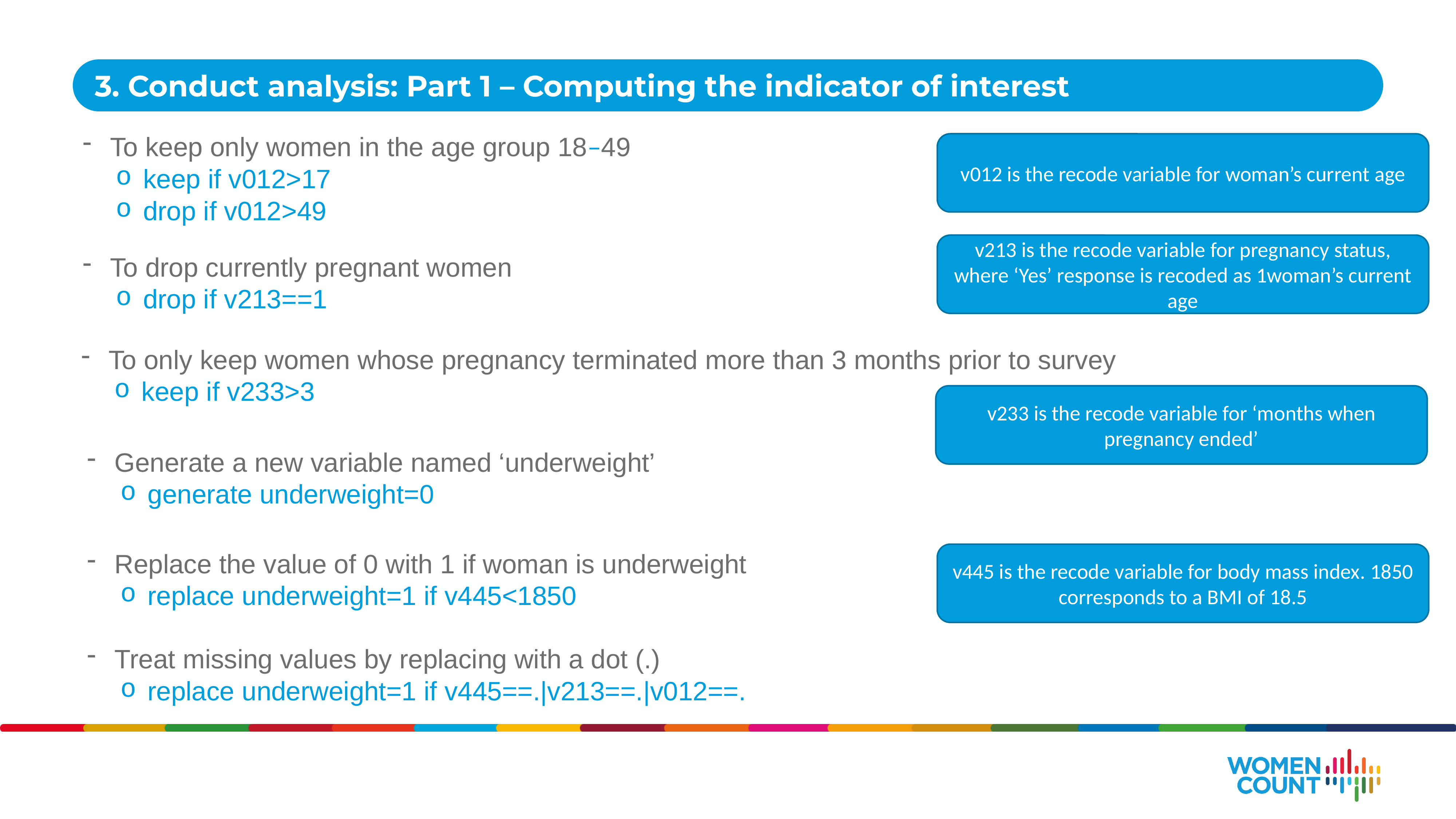

3. Conduct analysis: Part 1 – Computing the indicator of interest
To keep only women in the age group 18–49
keep if v012>17
drop if v012>49
v012 is the recode variable for woman’s current age
v213 is the recode variable for pregnancy status, where ‘Yes’ response is recoded as 1woman’s current age
To drop currently pregnant women
drop if v213==1
To only keep women whose pregnancy terminated more than 3 months prior to survey
keep if v233>3
v233 is the recode variable for ‘months when pregnancy ended’
Generate a new variable named ‘underweight’
generate underweight=0
Replace the value of 0 with 1 if woman is underweight
replace underweight=1 if v445<1850
v445 is the recode variable for body mass index. 1850 corresponds to a BMI of 18.5
Treat missing values by replacing with a dot (.)
replace underweight=1 if v445==.|v213==.|v012==.